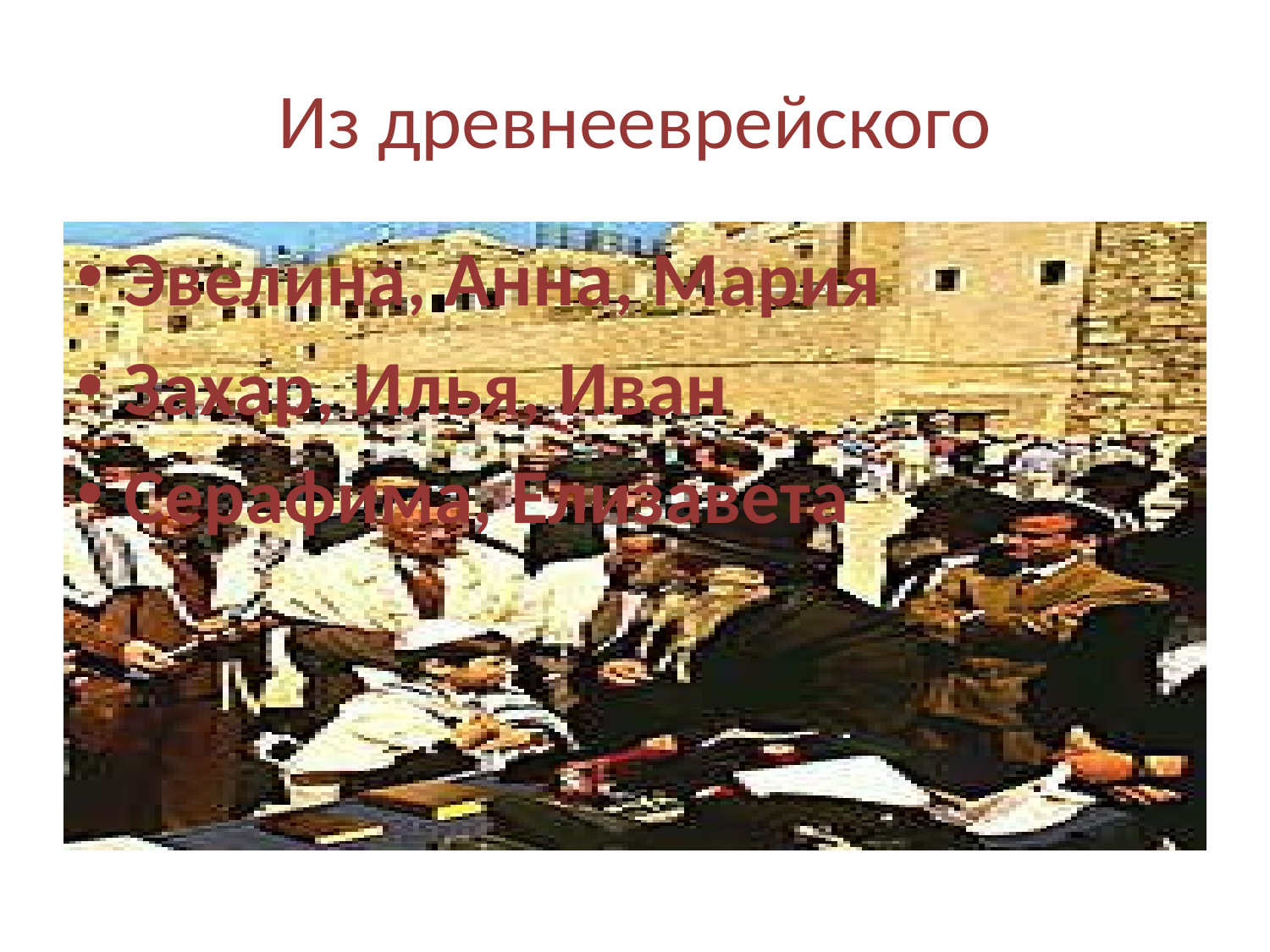

# Из древнееврейского
Эвелина, Анна, Мария
Захар, Илья, Иван
Серафима, Елизавета